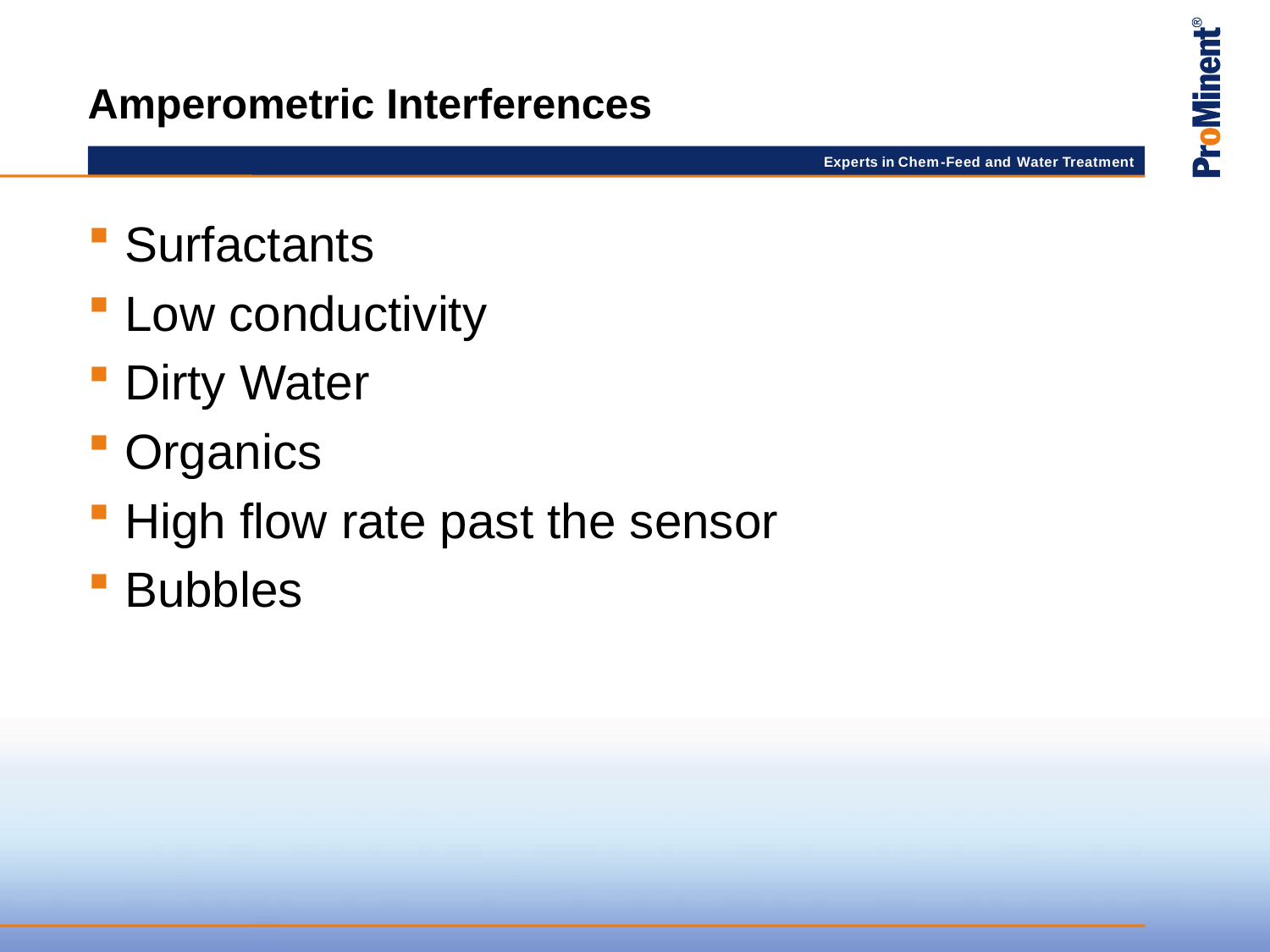

# Amperometric Interferences
Surfactants
Low conductivity
Dirty Water
Organics
High flow rate past the sensor
Bubbles